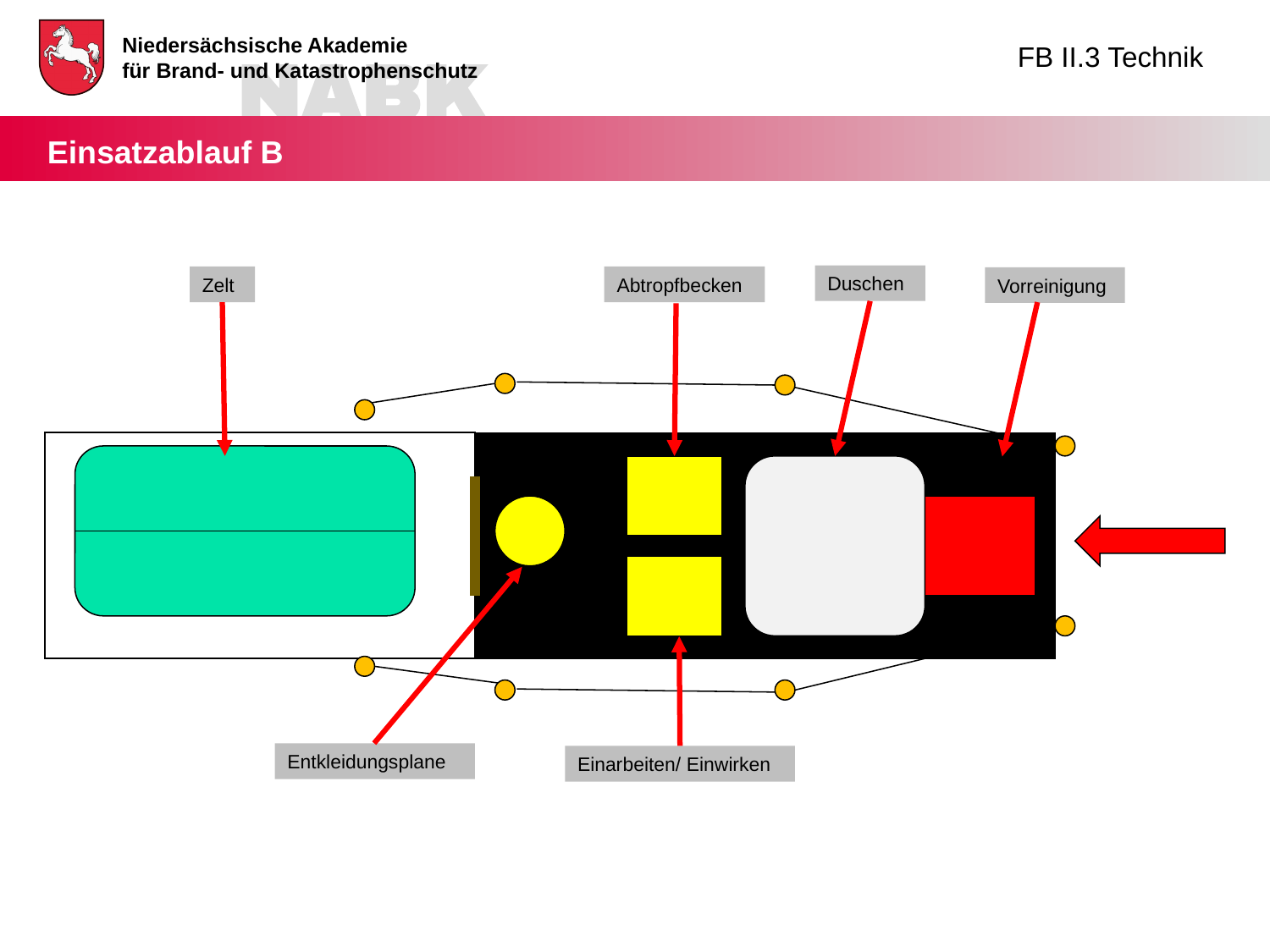

Duschen
Zelt
Abtropfbecken
Vorreinigung

Entkleidungsplane
Einarbeiten/ Einwirken